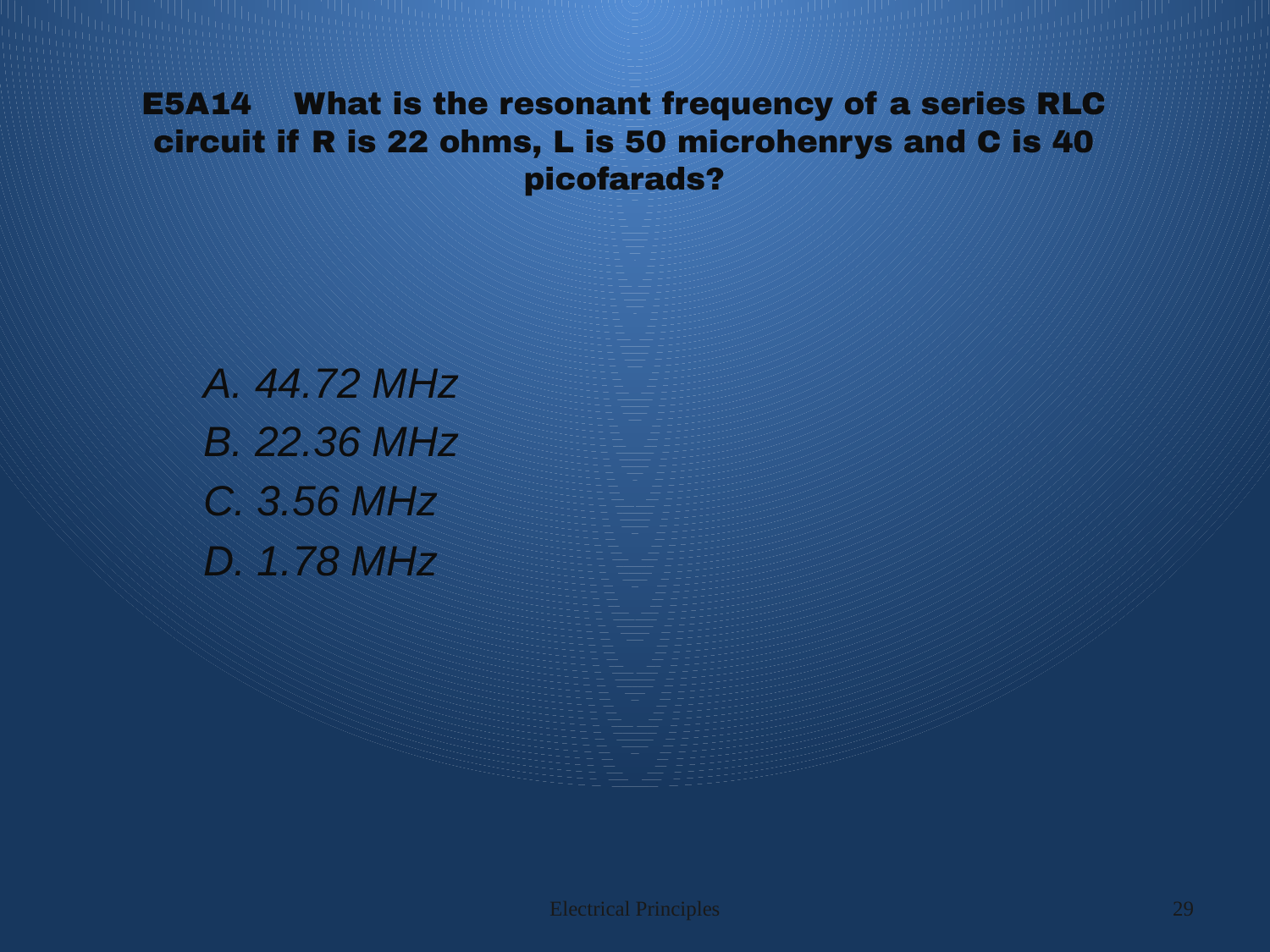

# E5A14    What is the resonant frequency of a series RLC circuit if R is 22 ohms, L is 50 microhenrys and C is 40 picofarads?
A. 44.72 MHz
B. 22.36 MHz
C. 3.56 MHz
D. 1.78 MHz
Electrical Principles
29